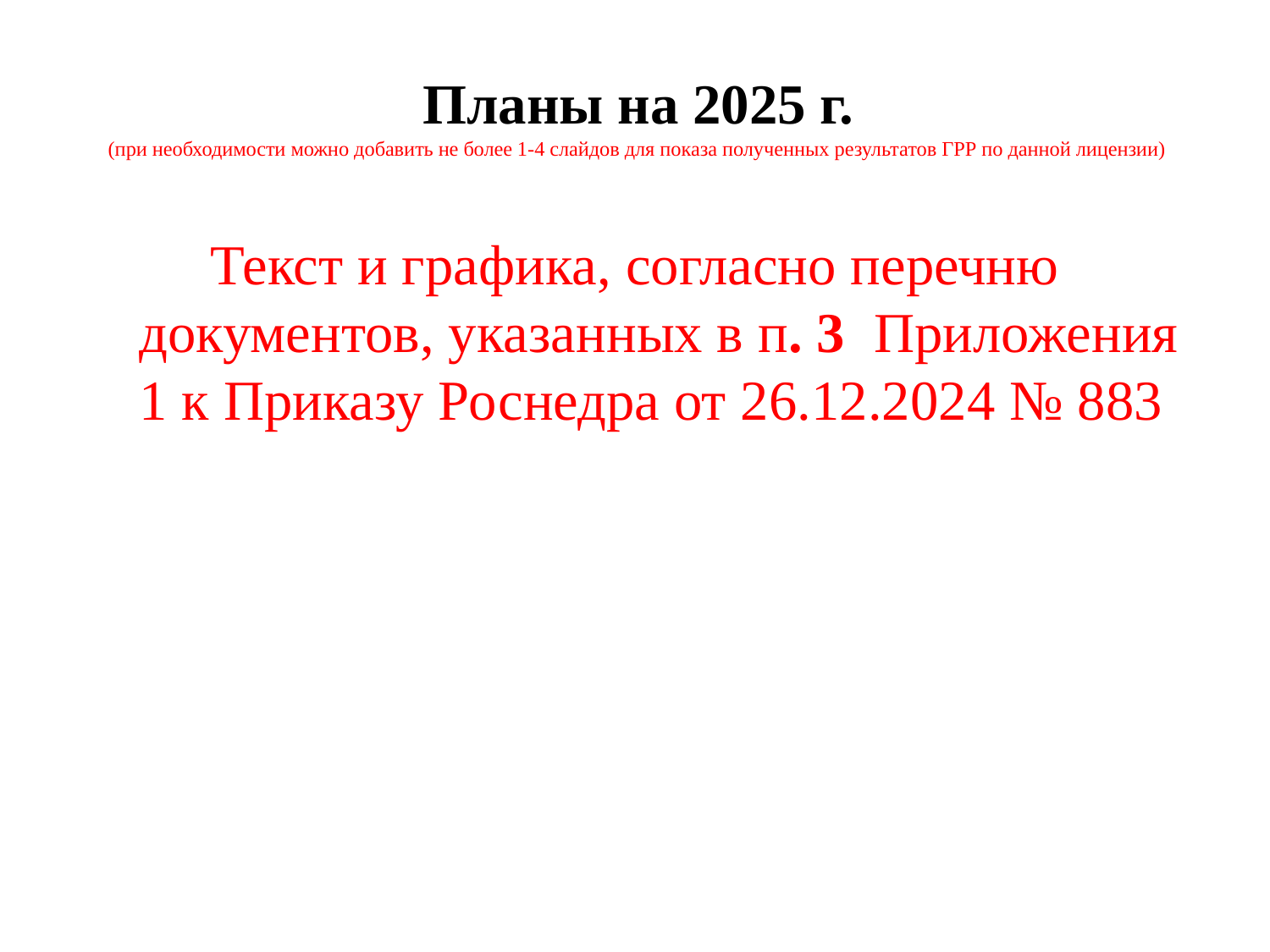

# Планы на 2025 г. (при необходимости можно добавить не более 1-4 слайдов для показа полученных результатов ГРР по данной лицензии)
Текст и графика, согласно перечню документов, указанных в п. 3  Приложения 1 к Приказу Роснедра от 26.12.2024 № 883